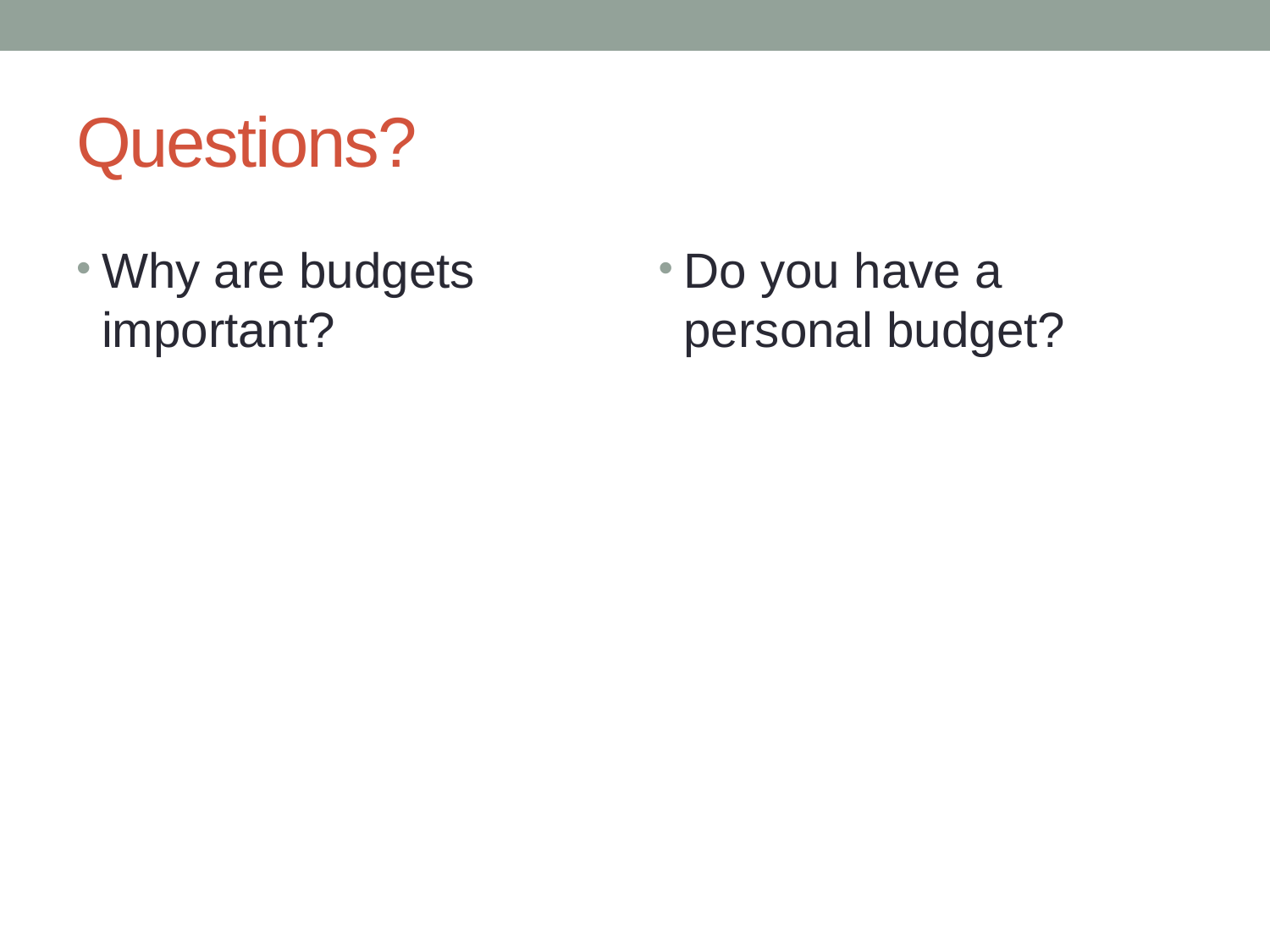

# Questions?
Why are budgets important?

Do you have a personal budget?